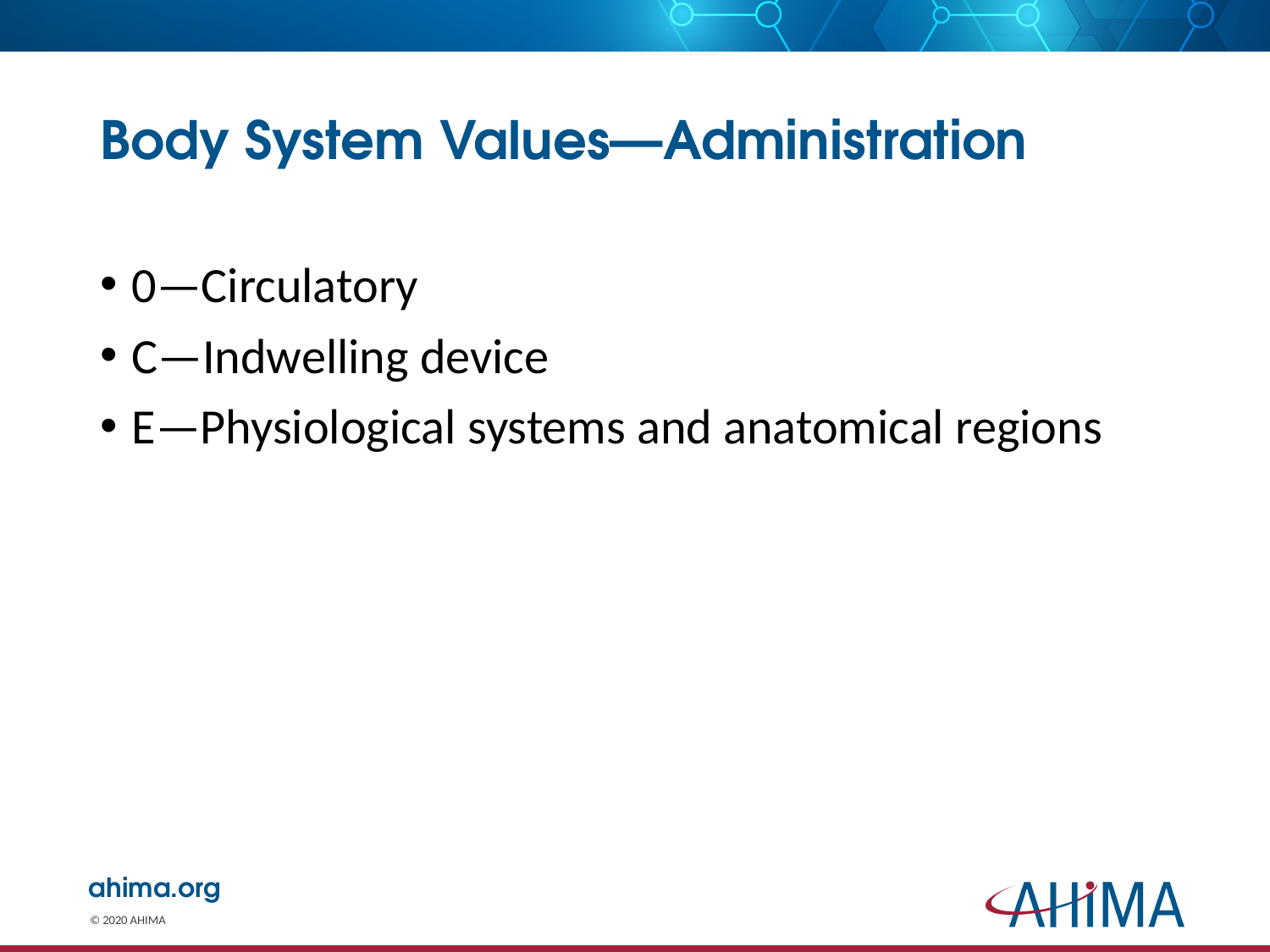

# Body System Values—Administration
0—Circulatory
C—Indwelling device
E—Physiological systems and anatomical regions